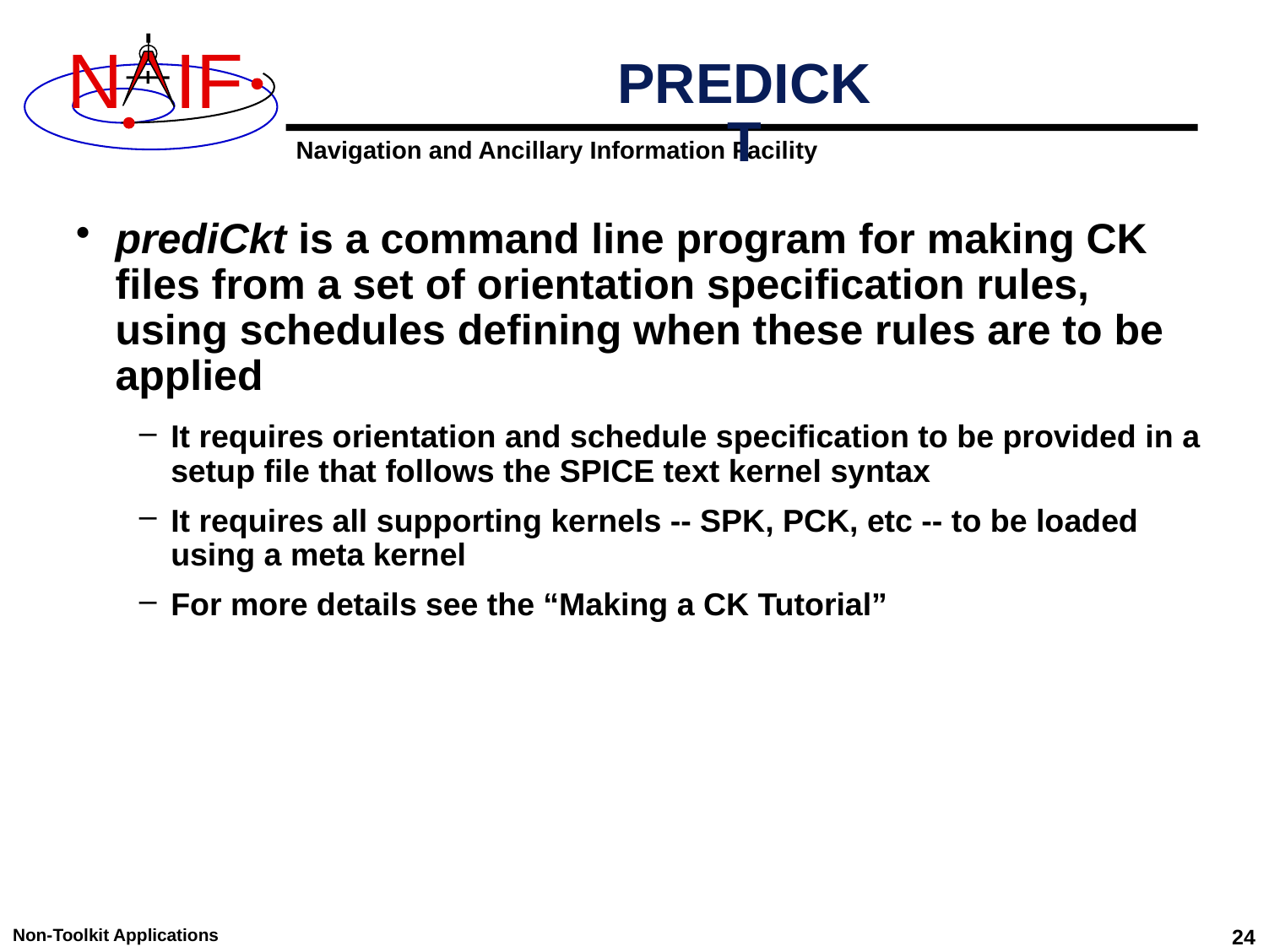

# PREDICKT
prediCkt is a command line program for making CK files from a set of orientation specification rules, using schedules defining when these rules are to be applied
It requires orientation and schedule specification to be provided in a setup file that follows the SPICE text kernel syntax
It requires all supporting kernels -- SPK, PCK, etc -- to be loaded using a meta kernel
For more details see the “Making a CK Tutorial”
Non-Toolkit Applications
24